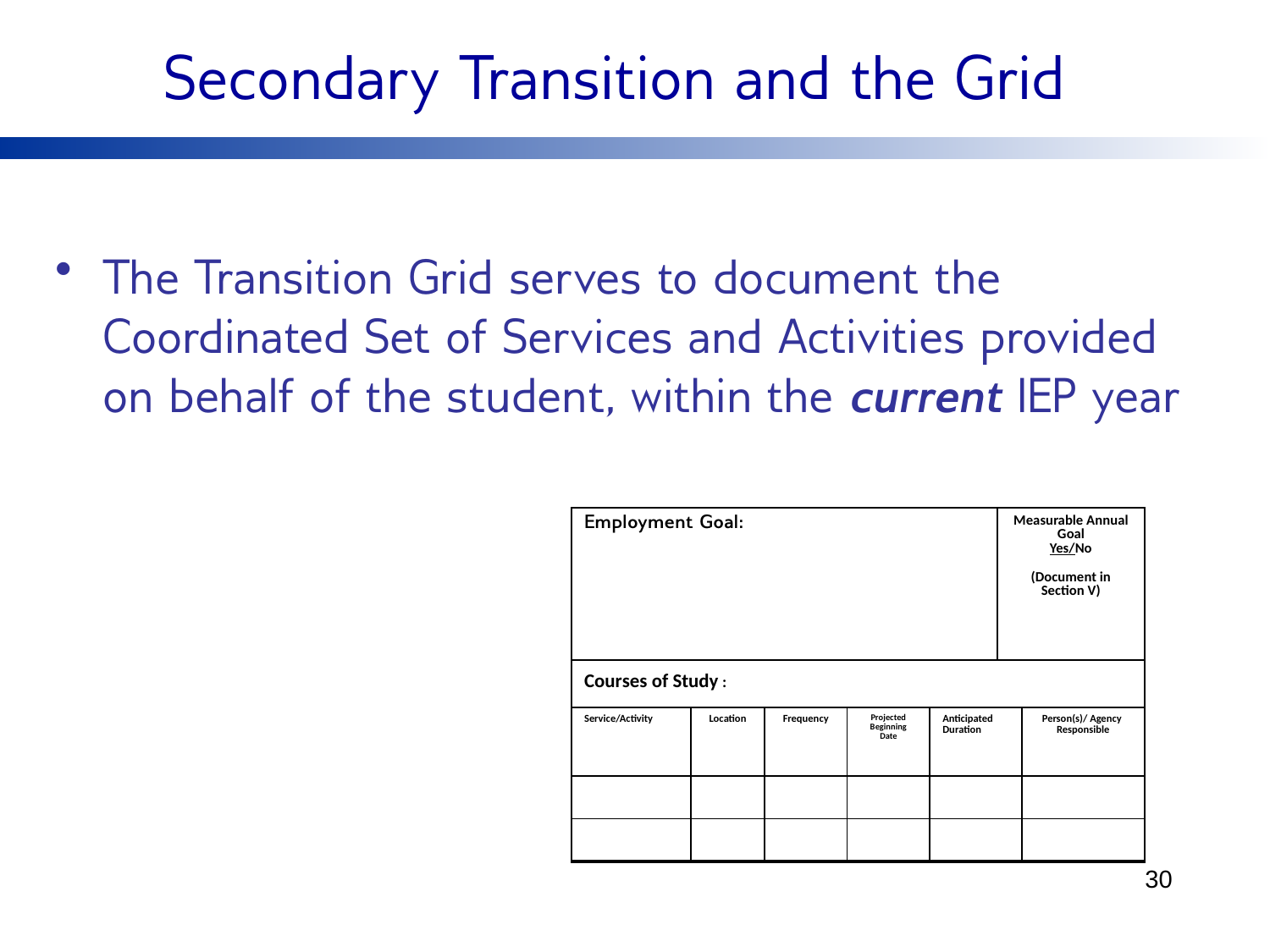

# Secondary Transition and the Grid

The Transition Grid serves to document the Coordinated Set of Services and Activities provided on behalf of the student, within the current IEP year

| Employment Goal: |  |  |  |  | Measurable Annual Goal Yes/No (Document in Section V) |  |
| --- | --- | --- | --- | --- | --- | --- |
| Courses of Study : |  |  |  |  |  |  |
| Service/Activity | Location | Frequency | Projected Beginning Date | Anticipated Duration |  | Person(s)/ Agency Responsible |
|  |  |  |  |  |  |  |
|  |  |  |  |  |  |  |
30